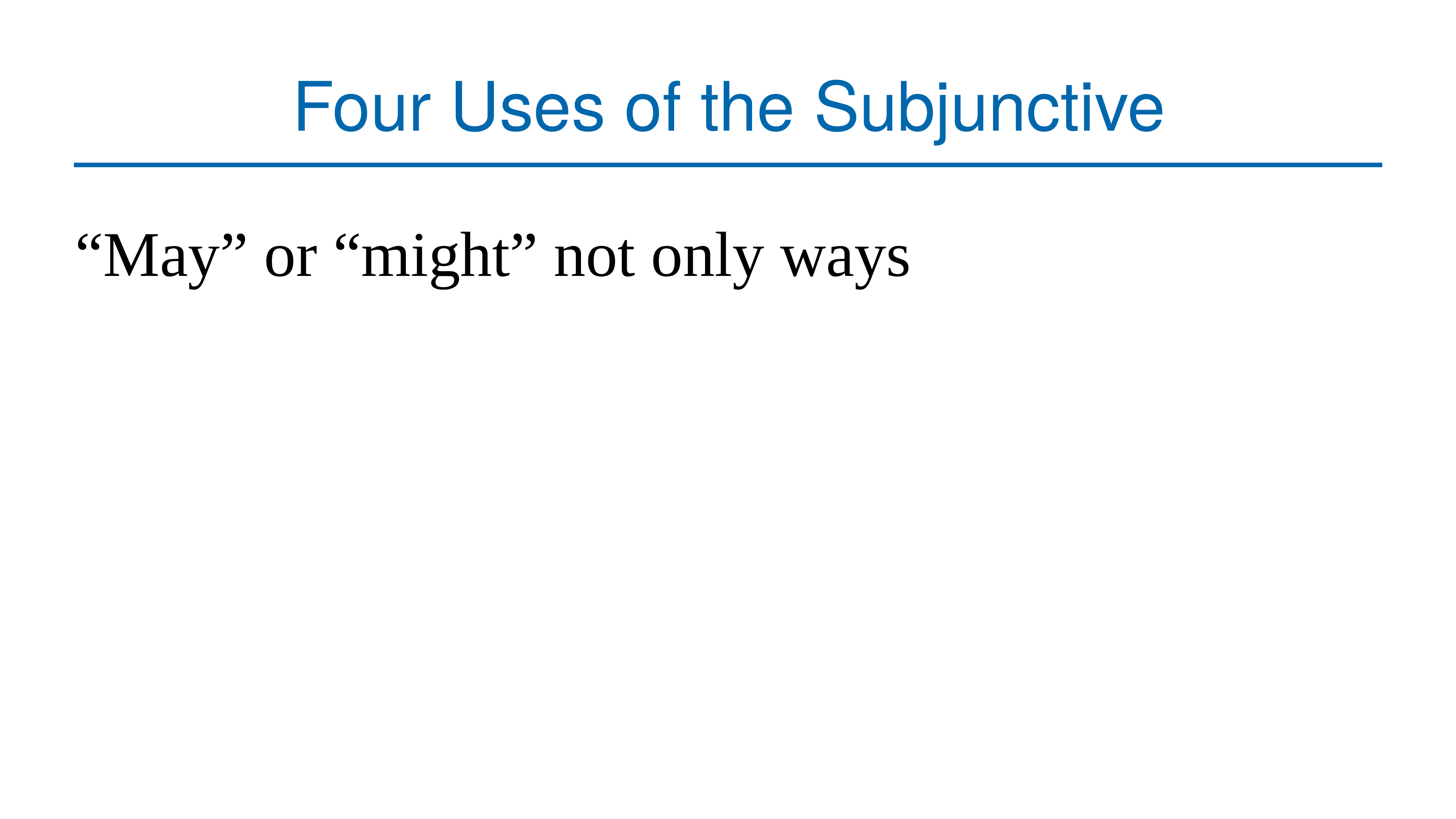

# Four Uses of the Subjunctive
“May” or “might” not only ways